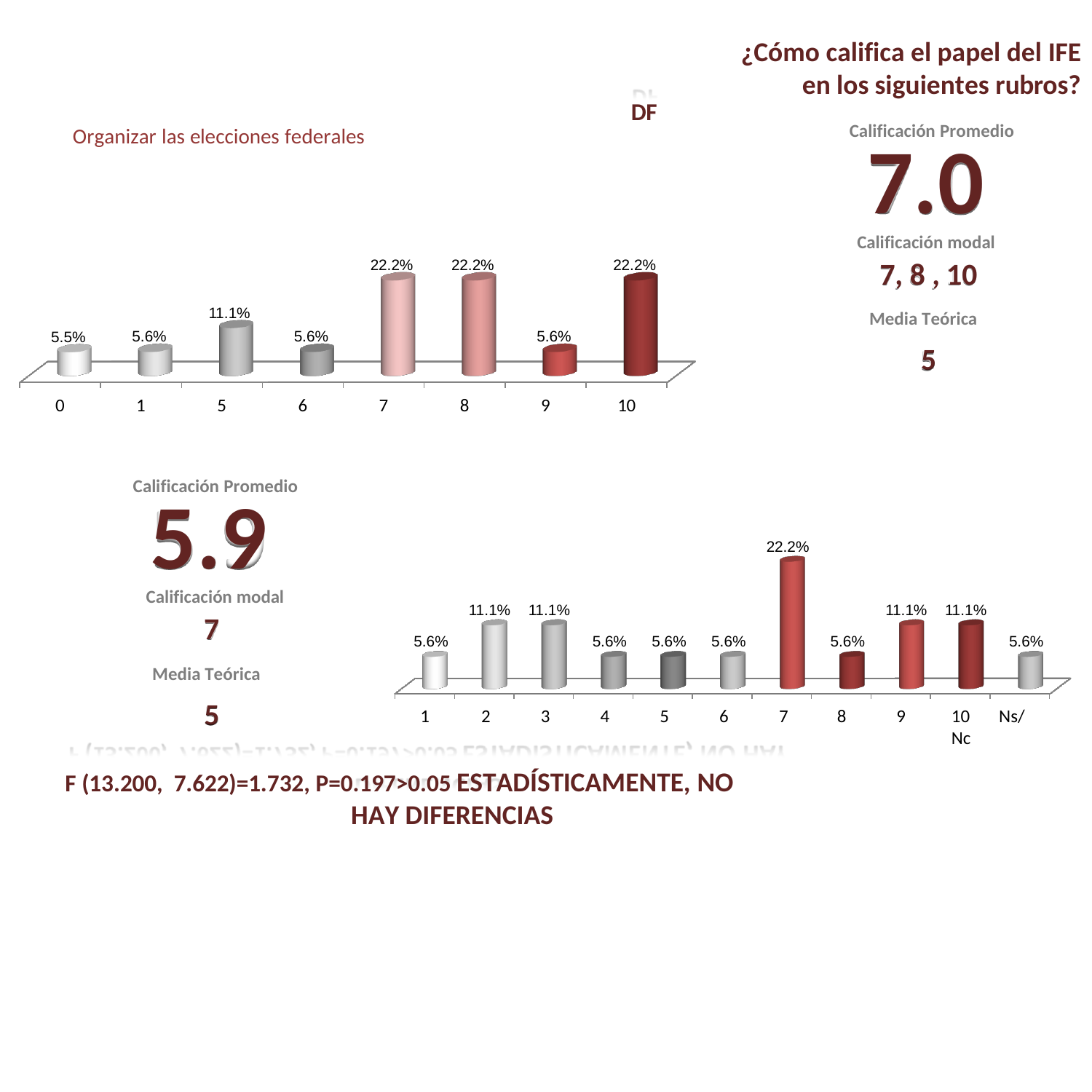

¿Cómo califica el papel del IFE
en los siguientes rubros?
DF
Organizar las elecciones federales

Calificación Promedio
7.0
Calificación modal
7, 8 , 10

Media Teórica

5

22.2%
22.2%
22.2%
11.1%
5.6%
5.6%
5.6%
5.5%

0
1
5
6
7
8
9
10

Calificación Promedio
5.9
Calificación modal

22.2%
11.1%
11.1%
11.1%
11.1%

7

Media Teórica
5.6%
5.6%
5.6%
5.6%
5.6%
5.6%

5
1	2	3	4	5	6	7
8
9
10	Ns/Nc

F (13.200,  7.622)=1.732, P=0.197>0.05 ESTADÍSTICAMENTE, NO HAY DIFERENCIAS